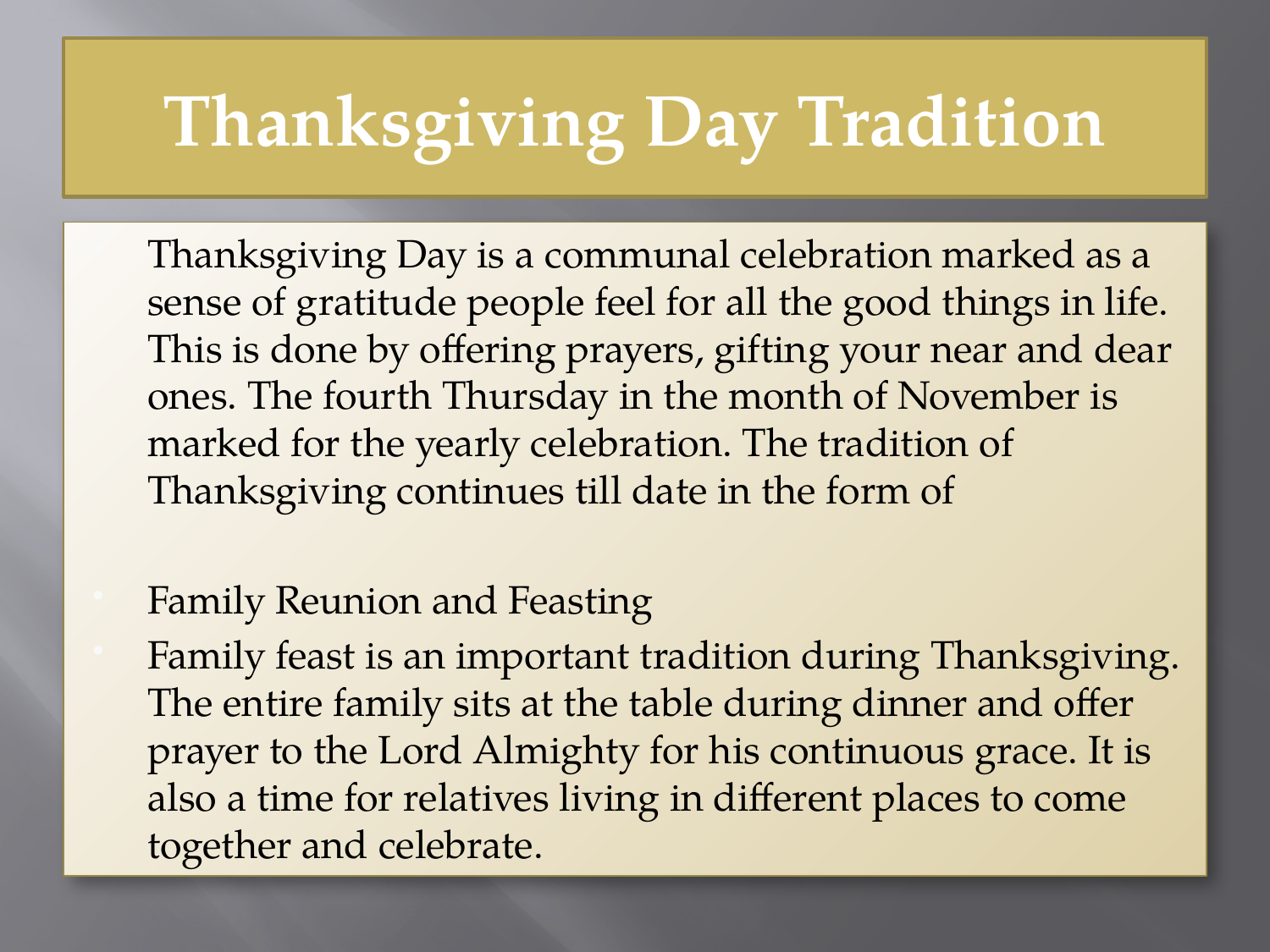

# Thanksgiving Day Tradition
Thanksgiving Day is a communal celebration marked as a sense of gratitude people feel for all the good things in life. This is done by offering prayers, gifting your near and dear ones. The fourth Thursday in the month of November is marked for the yearly celebration. The tradition of Thanksgiving continues till date in the form of

Family Reunion and Feasting
Family feast is an important tradition during Thanksgiving. The entire family sits at the table during dinner and offer prayer to the Lord Almighty for his continuous grace. It is also a time for relatives living in different places to come together and celebrate.